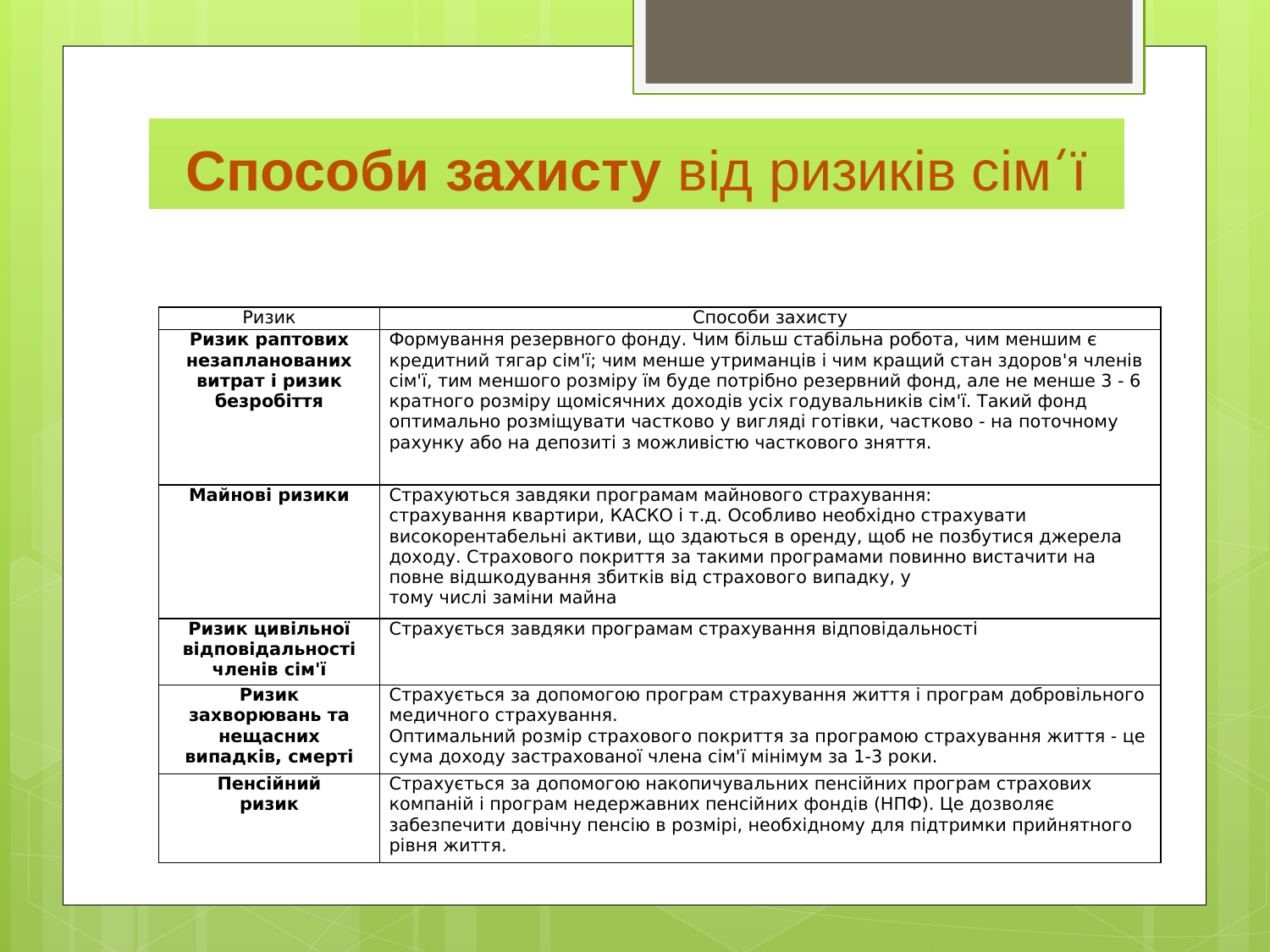

# Способи захисту від ризиків сім’ї
| Ризик | Способи захисту |
| --- | --- |
| Ризик раптових незапланованих витрат і ризик безробіття | Формування резервного фонду. Чим більш стабільна робота, чим меншим є кредитний тягар сім'ї; чим менше утриманців і чим кращий стан здоров'я членів сім'ї, тим меншого розміру їм буде потрібно резервний фонд, але не менше 3 - 6 кратного розміру щомісячних доходів усіх годувальників сім'ї. Такий фонд оптимально розміщувати частково у вигляді готівки, частково - на поточному рахунку або на депозиті з можливістю часткового зняття. |
| Майнові ризики | Страхуються завдяки програмам майнового страхування: страхування квартири, КАСКО і т.д. Особливо необхідно страхувати високорентабельні активи, що здаються в оренду, щоб не позбутися джерела доходу. Страхового покриття за такими програмами повинно вистачити на повне відшкодування збитків від страхового випадку, у тому числі заміни майна |
| Ризик цивільної відповідальності членів сім'ї | Страхується завдяки програмам страхування відповідальності |
| Ризик захворювань та нещасних випадків, смерті | Страхується за допомогою програм страхування життя і програм добровільного медичного страхування. Оптимальний розмір страхового покриття за програмою страхування життя - це сума доходу застрахованої члена сім'ї мінімум за 1-3 роки. |
| Пенсійний ризик | Страхується за допомогою накопичувальних пенсійних програм страхових компаній і програм недержавних пенсійних фондів (НПФ). Це дозволяє забезпечити довічну пенсію в розмірі, необхідному для підтримки прийнятного рівня життя. |